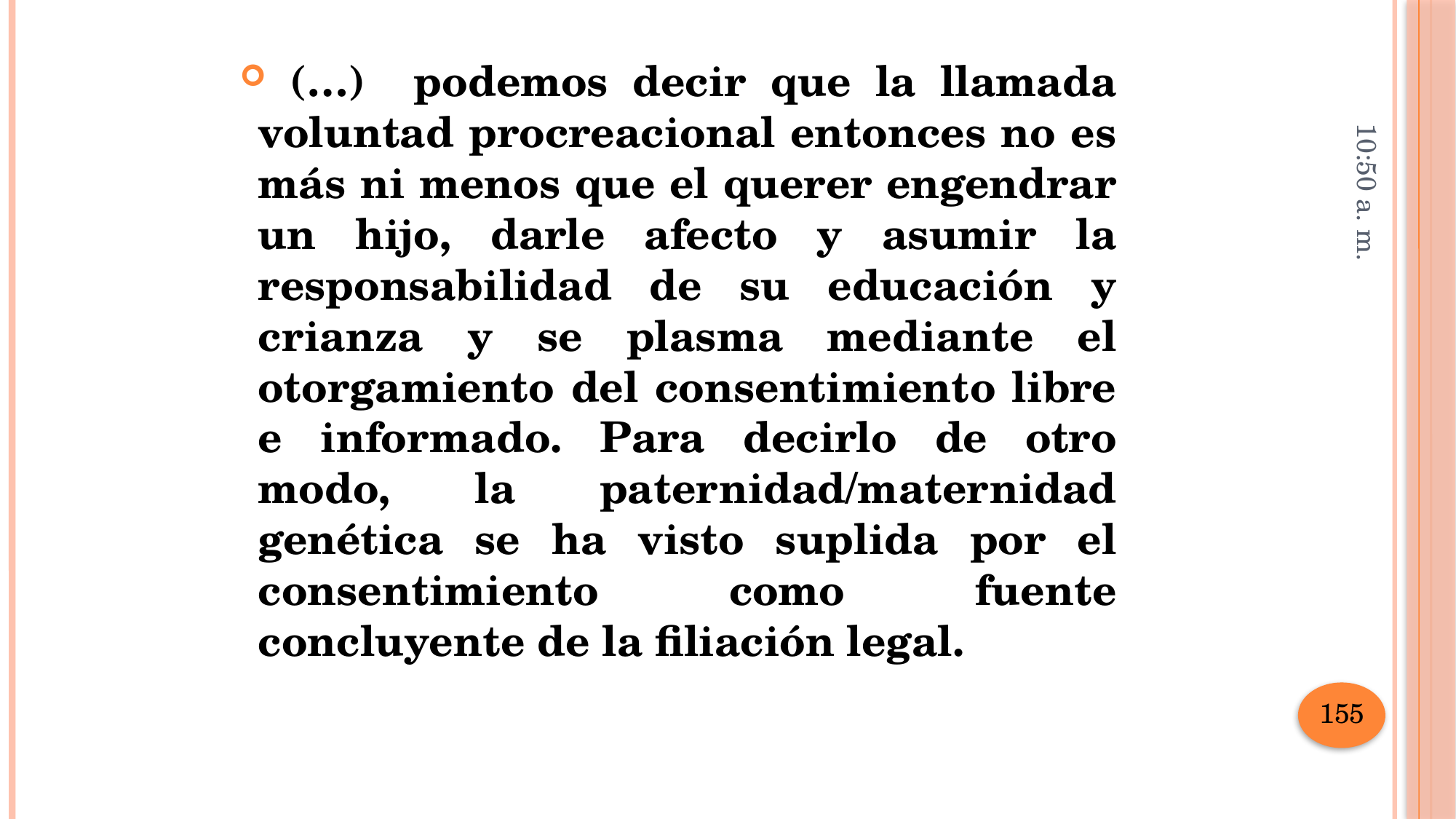

(…)  podemos decir que la llamada voluntad procreacional entonces no es más ni menos que el querer engendrar un hijo, darle afecto y asumir la responsabilidad de su educación y crianza y se plasma mediante el otorgamiento del consentimiento libre e informado. Para decirlo de otro modo, la paternidad/maternidad genética se ha visto suplida por el consentimiento como fuente concluyente de la filiación legal.
10:50 a. m.
155